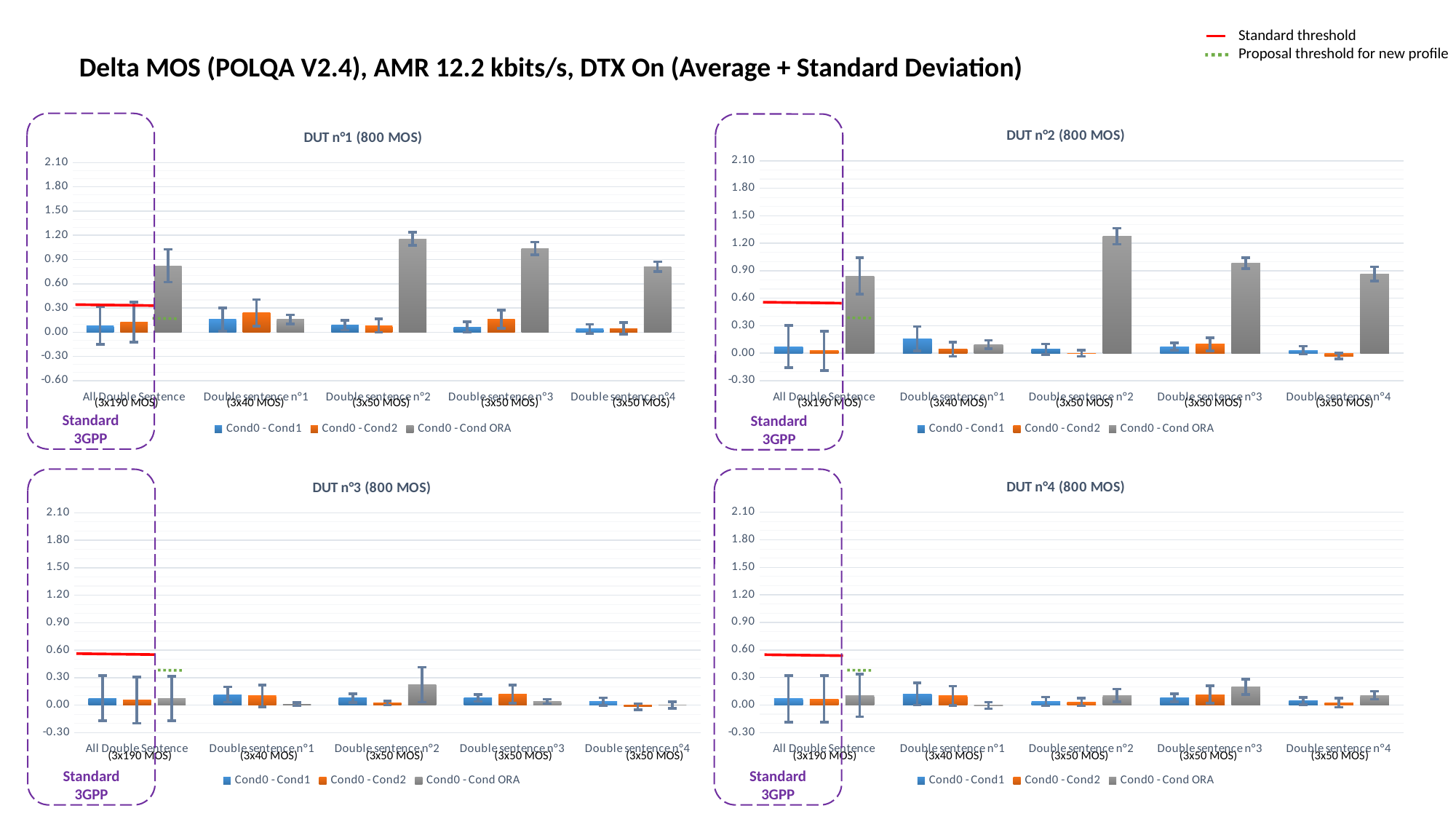

Standard threshold
Proposal threshold for new profile
Delta MOS (POLQA V2.4), AMR 12.2 kbits/s, DTX On (Average + Standard Deviation)

### Chart: DUT n°2 (800 MOS)

| Category | Cond0 - Cond1 | Cond0 - Cond2 | Cond0 - Cond ORA |
|---|---|---|---|
| All Double Sentence | 0.07157894736842296 | 0.025789473684212805 | 0.8415789473684274 |
| Double sentence n°1 | 0.15749999999999975 | 0.042500000000000426 | 0.09249999999999936 |
| Double sentence n°2 | 0.04199999999999626 | -0.0020000000000033324 | 1.2759999999999962 |
| Double sentence n°3 | 0.0719999999999974 | 0.09799999999999853 | 0.9819999999999971 |
| Double sentence n°4 | 0.03200000000000225 | -0.03200000000000047 | 0.8659999999999997 |

Standard 3GPP

### Chart: DUT n°1 (800 MOS)

| Category | Cond0 - Cond1 | Cond0 - Cond2 | Cond0 - Cond ORA |
|---|---|---|---|
| All Double Sentence | 0.0831578947368401 | 0.12631578947368594 | 0.8236842105263116 |
| Double sentence n°1 | 0.15749999999999975 | 0.240000000000002 | 0.1575000000000033 |
| Double sentence n°2 | 0.08600000000000207 | 0.07999999999999918 | 1.1560000000000041 |
| Double sentence n°3 | 0.06399999999999961 | 0.15999999999999792 | 1.0359999999999987 |
| Double sentence n°4 | 0.040000000000000924 | 0.04800000000000049 | 0.8120000000000003 |

Standard 3GPP
(3x190 MOS)                         (3x40 MOS)                         (3x50 MOS)                          (3x50 MOS)                           (3x50 MOS)
(3x190 MOS)                         (3x40 MOS)                         (3x50 MOS)                          (3x50 MOS)                           (3x50 MOS)

### Chart: DUT n°4 (800 MOS)

| Category | Cond0 - Cond1 | Cond0 - Cond2 | Cond0 - Cond ORA |
|---|---|---|---|
| All Double Sentence | 0.06789473684210767 | 0.06578947368421062 | 0.10578947368421021 |
| Double sentence n°1 | 0.12000000000000055 | 0.10000000000000009 | -0.004999999999999449 |
| Double sentence n°2 | 0.03999999999999915 | 0.03199999999999914 | 0.10399999999999698 |
| Double sentence n°3 | 0.07800000000000074 | 0.11400000000000077 | 0.1960000000000015 |
| Double sentence n°4 | 0.04399999999999915 | 0.02400000000000002 | 0.10600000000000165 |

### Chart: DUT n°3 (800 MOS)

| Category | Cond0 - Cond1 | Cond0 - Cond2 | Cond0 - Cond ORA |
|---|---|---|---|
| All Double Sentence | 0.07473684210526521 | 0.05315789473684118 | 0.07052631578947421 |
| Double sentence n°1 | 0.11500000000000021 | 0.10000000000000009 | 0.010000000000001119 |
| Double sentence n°2 | 0.07599999999999918 | 0.021999999999999797 | 0.2219999999999991 |
| Double sentence n°3 | 0.07799999999999763 | 0.11799999999999944 | 0.03999999999999826 |
| Double sentence n°4 | 0.037999999999998924 | -0.01799999999999846 | -0.0019999999999997797 |

Standard 3GPP

Standard 3GPP
(3x190 MOS)                         (3x40 MOS)                         (3x50 MOS)                          (3x50 MOS)                           (3x50 MOS)
(3x190 MOS)                         (3x40 MOS)                         (3x50 MOS)                          (3x50 MOS)                           (3x50 MOS)